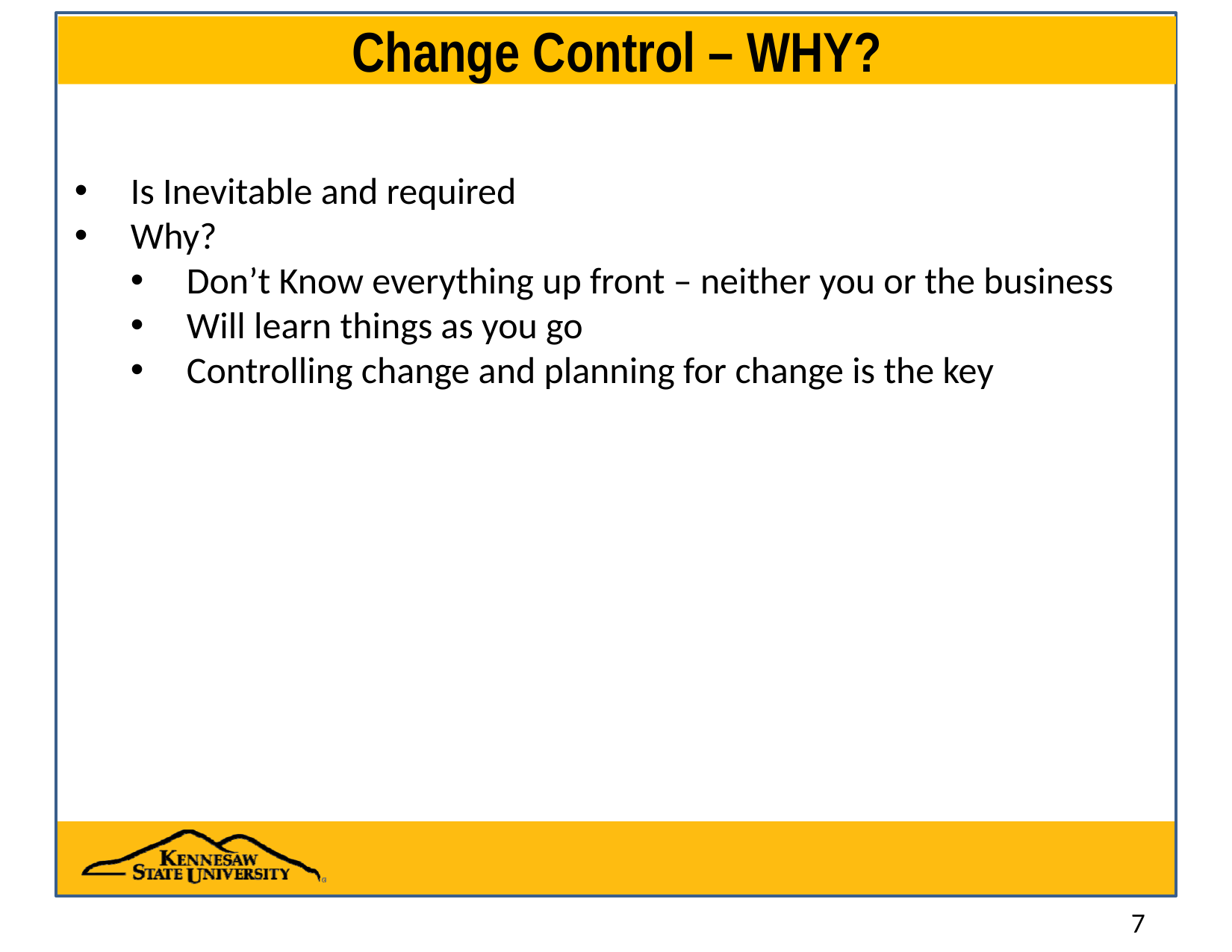

# Change Control – WHY?
Is Inevitable and required
Why?
Don’t Know everything up front – neither you or the business
Will learn things as you go
Controlling change and planning for change is the key